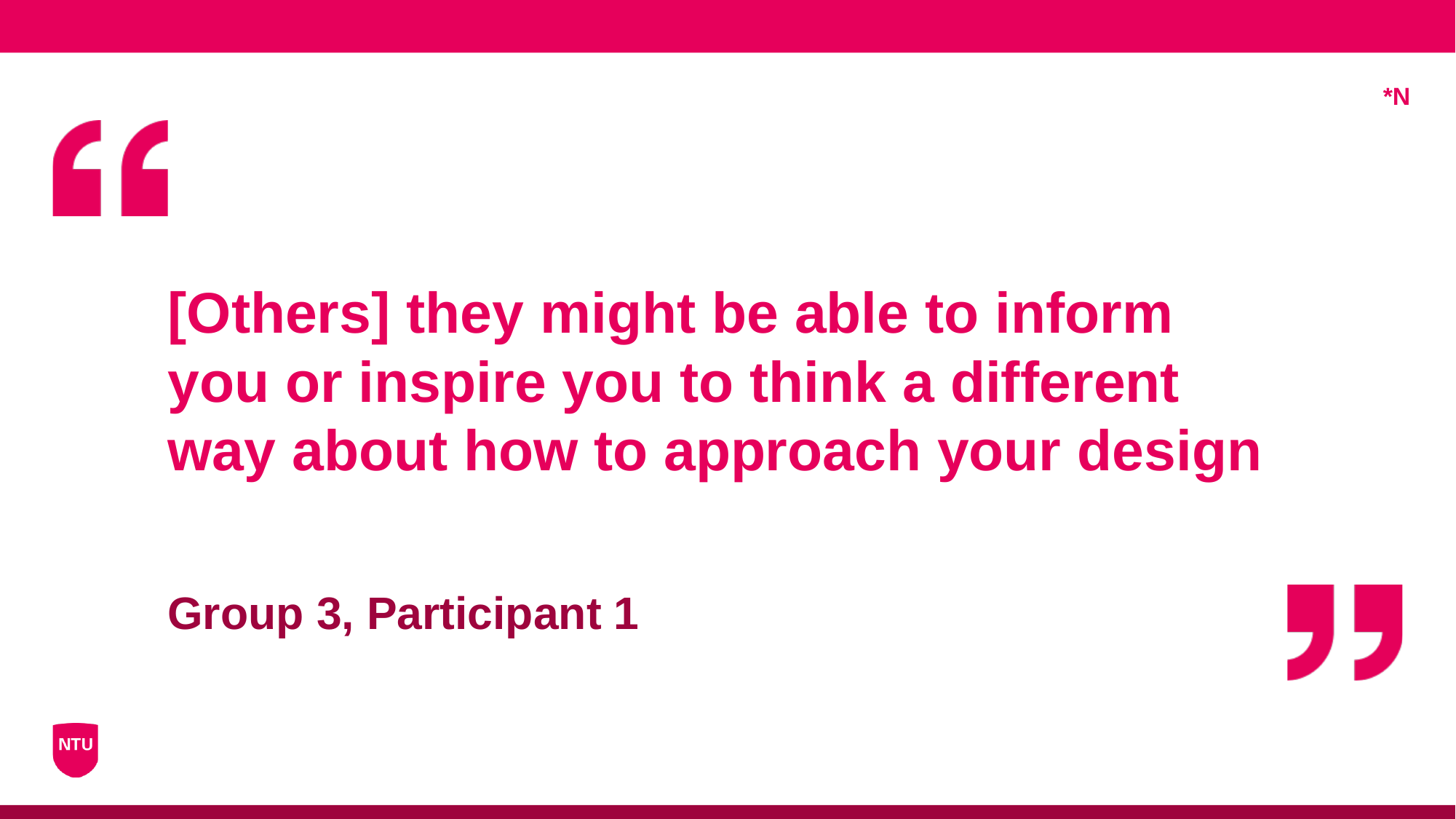

*N
# [Others] they might be able to inform you or inspire you to think a different way about how to approach your design
Group 3, Participant 1